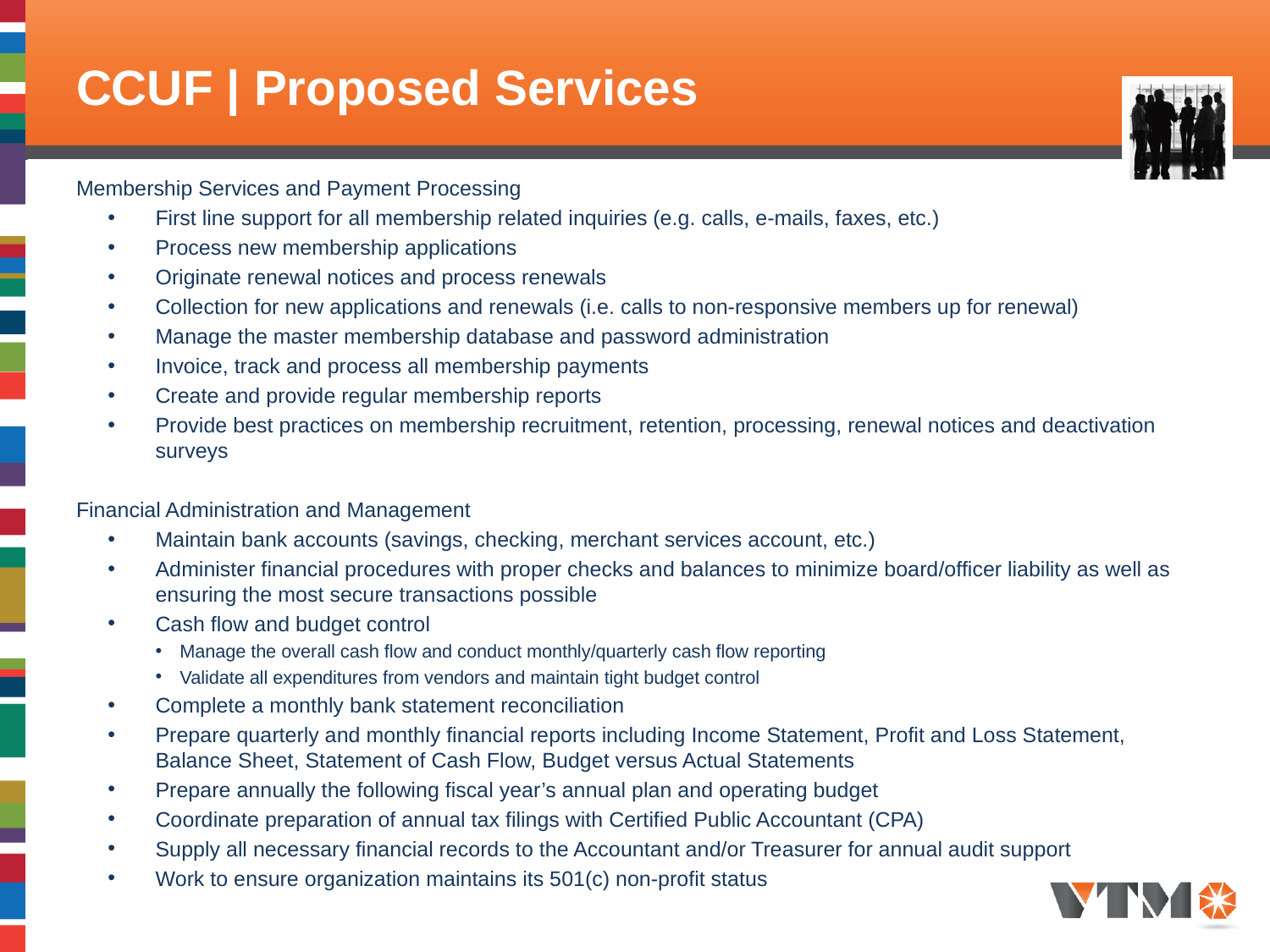

# CCUF | Proposed Services
Membership Services and Payment Processing
First line support for all membership related inquiries (e.g. calls, e-mails, faxes, etc.)
Process new membership applications
Originate renewal notices and process renewals
Collection for new applications and renewals (i.e. calls to non-responsive members up for renewal)
Manage the master membership database and password administration
Invoice, track and process all membership payments
Create and provide regular membership reports
Provide best practices on membership recruitment, retention, processing, renewal notices and deactivation surveys

Financial Administration and Management
Maintain bank accounts (savings, checking, merchant services account, etc.)
Administer financial procedures with proper checks and balances to minimize board/officer liability as well as ensuring the most secure transactions possible
Cash flow and budget control
Manage the overall cash flow and conduct monthly/quarterly cash flow reporting
Validate all expenditures from vendors and maintain tight budget control
Complete a monthly bank statement reconciliation
Prepare quarterly and monthly financial reports including Income Statement, Profit and Loss Statement, Balance Sheet, Statement of Cash Flow, Budget versus Actual Statements
Prepare annually the following fiscal year’s annual plan and operating budget
Coordinate preparation of annual tax filings with Certified Public Accountant (CPA)
Supply all necessary financial records to the Accountant and/or Treasurer for annual audit support
Work to ensure organization maintains its 501(c) non-profit status